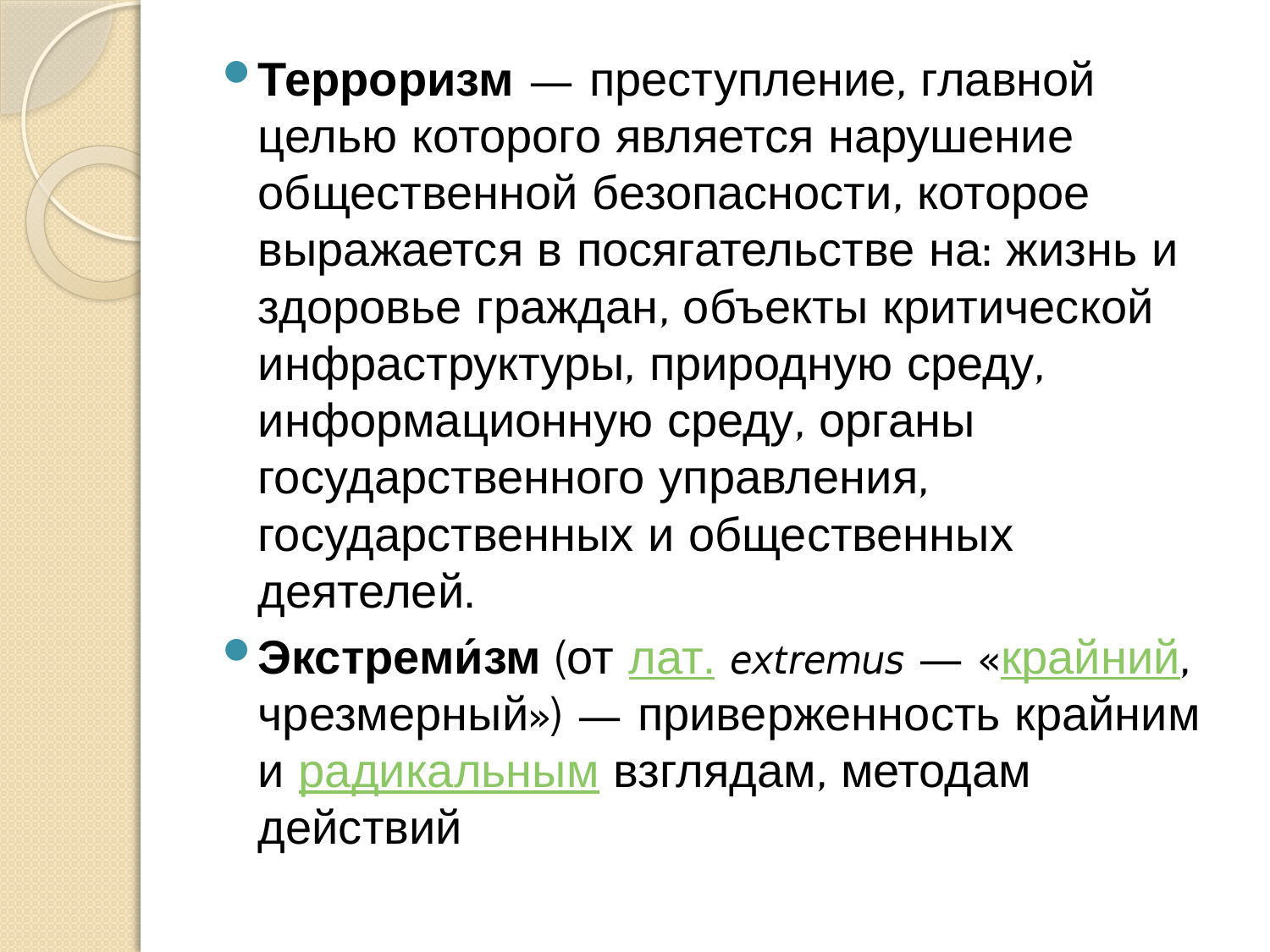

#
Терроризм — преступление, главной целью которого является нарушение общественной безопасности, которое выражается в посягательстве на: жизнь и здоровье граждан, объекты критической инфраструктуры, природную среду, информационную среду, органы государственного управления, государственных и общественных деятелей.
Экстреми́зм (от лат. extremus — «крайний, чрезмерный») — приверженность крайним и радикальным взглядам, методам действий